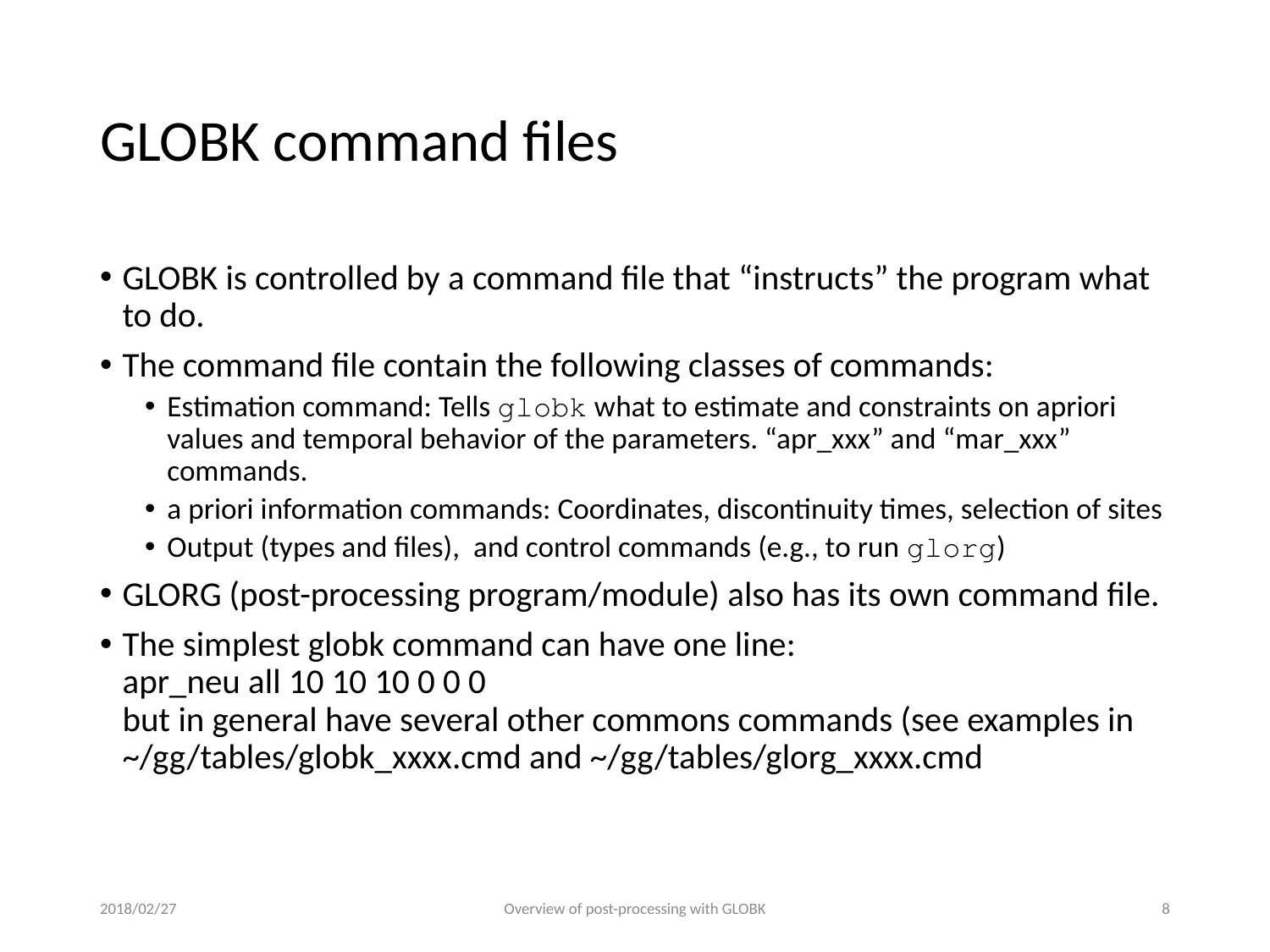

# GLOBK command files
GLOBK is controlled by a command file that “instructs” the program what to do.
The command file contain the following classes of commands:
Estimation command: Tells globk what to estimate and constraints on apriori values and temporal behavior of the parameters. “apr_xxx” and “mar_xxx” commands.
a priori information commands: Coordinates, discontinuity times, selection of sites
Output (types and files),  and control commands (e.g., to run glorg)
GLORG (post-processing program/module) also has its own command file.
The simplest globk command can have one line:
apr_neu all 10 10 10 0 0 0
but in general have several other commons commands (see examples in ~/gg/tables/globk_xxxx.cmd and ~/gg/tables/glorg_xxxx.cmd
2018/02/27
Overview of post-processing with GLOBK
8